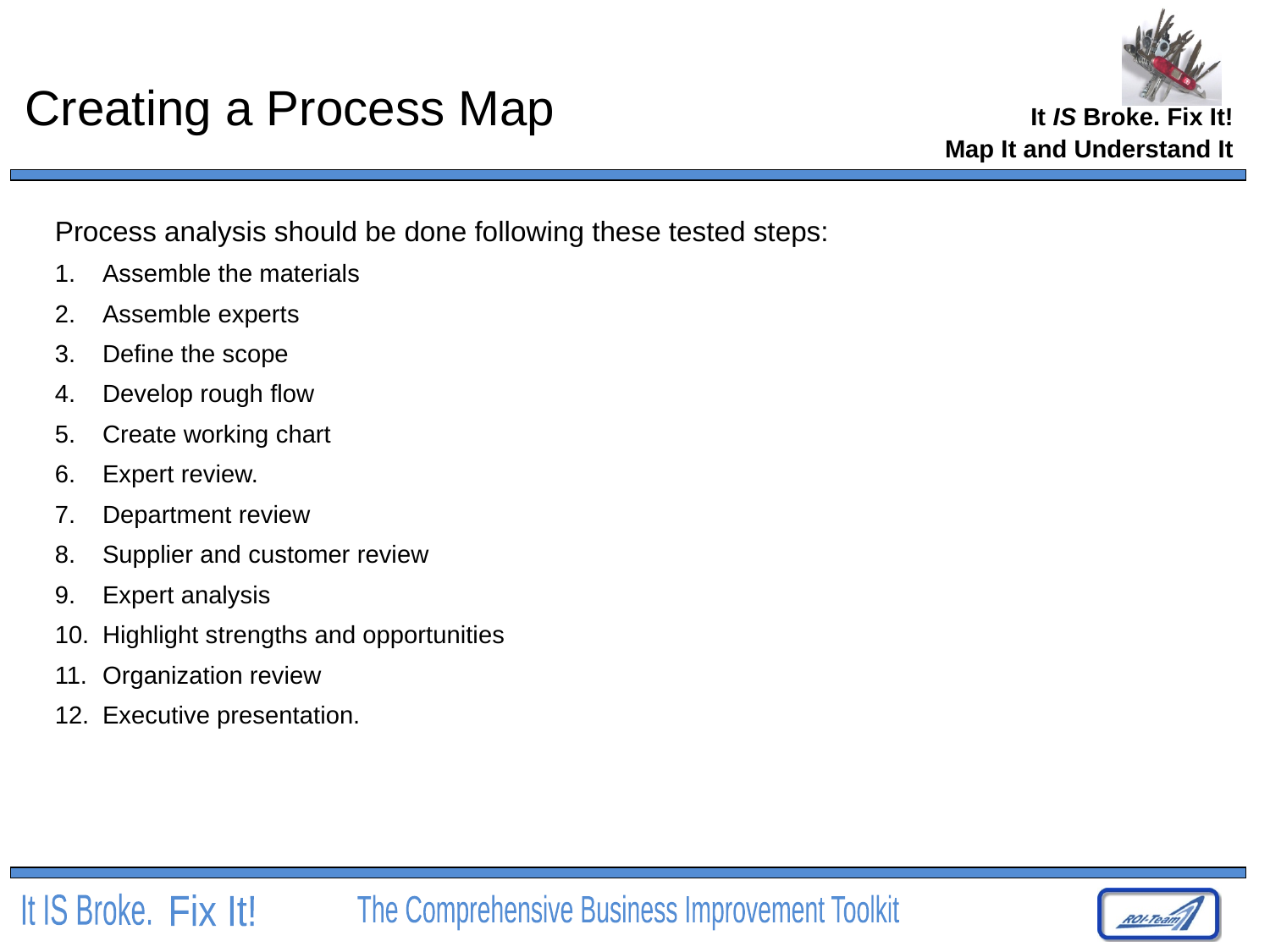

# Creating a Process Map
Map It and Understand It
Process analysis should be done following these tested steps:
Assemble the materials
Assemble experts
Define the scope
Develop rough flow
Create working chart
Expert review.
Department review
Supplier and customer review
Expert analysis
Highlight strengths and opportunities
Organization review
Executive presentation.